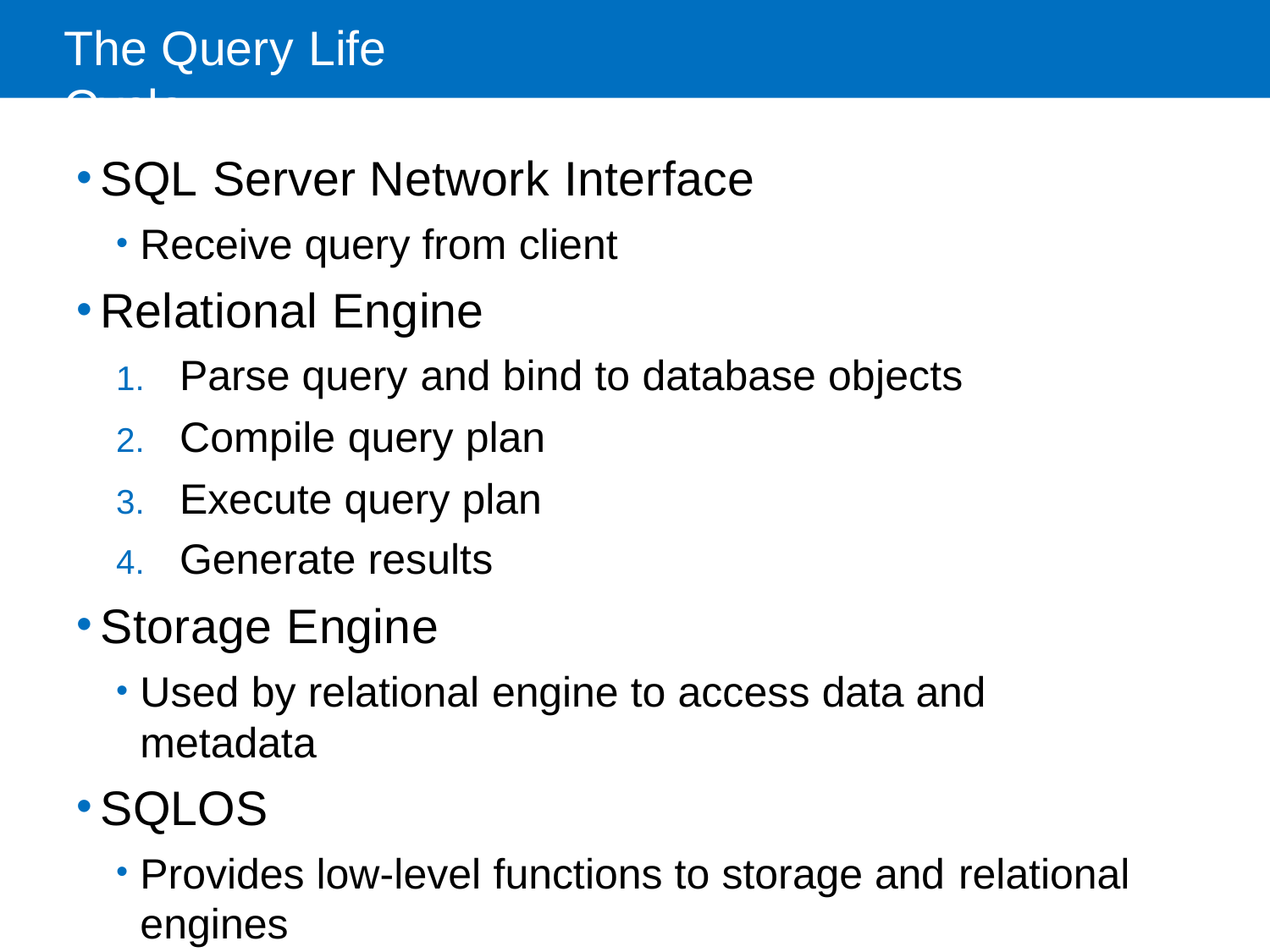

# The Query Life Cycle
SQL Server Network Interface
Receive query from client
Relational Engine
Parse query and bind to database objects
Compile query plan
Execute query plan
Generate results
Storage Engine
Used by relational engine to access data and metadata
SQLOS
Provides low-level functions to storage and relational
engines